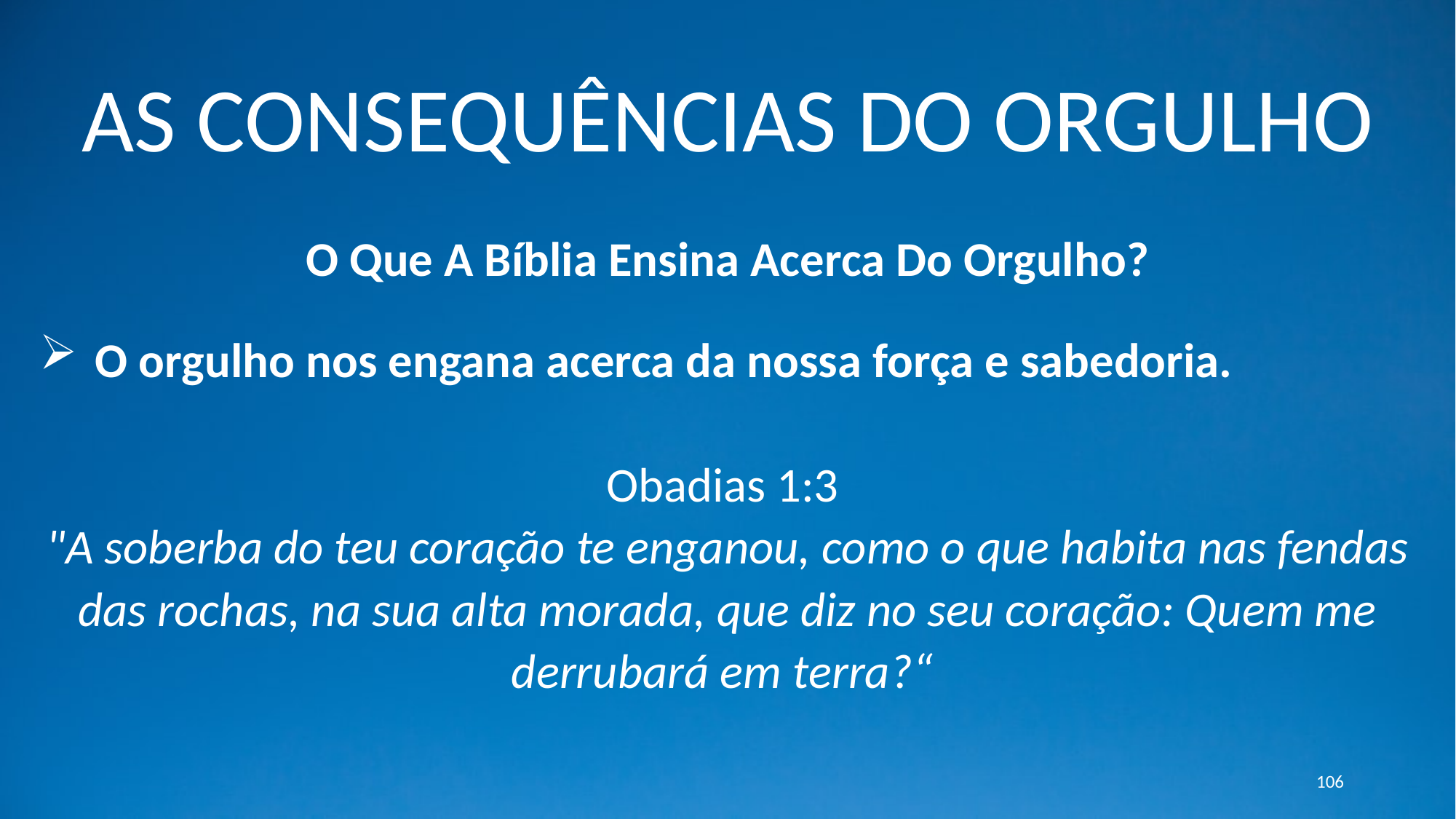

# AS CONSEQUÊNCIAS DO ORGULHO
O Que A Bíblia Ensina Acerca Do Orgulho?

O orgulho nos engana acerca da nossa força e sabedoria.

Obadias 1:3
"A soberba do teu coração te enganou, como o que habita nas fendas das rochas, na sua alta morada, que diz no seu coração: Quem me derrubará em terra?“
106